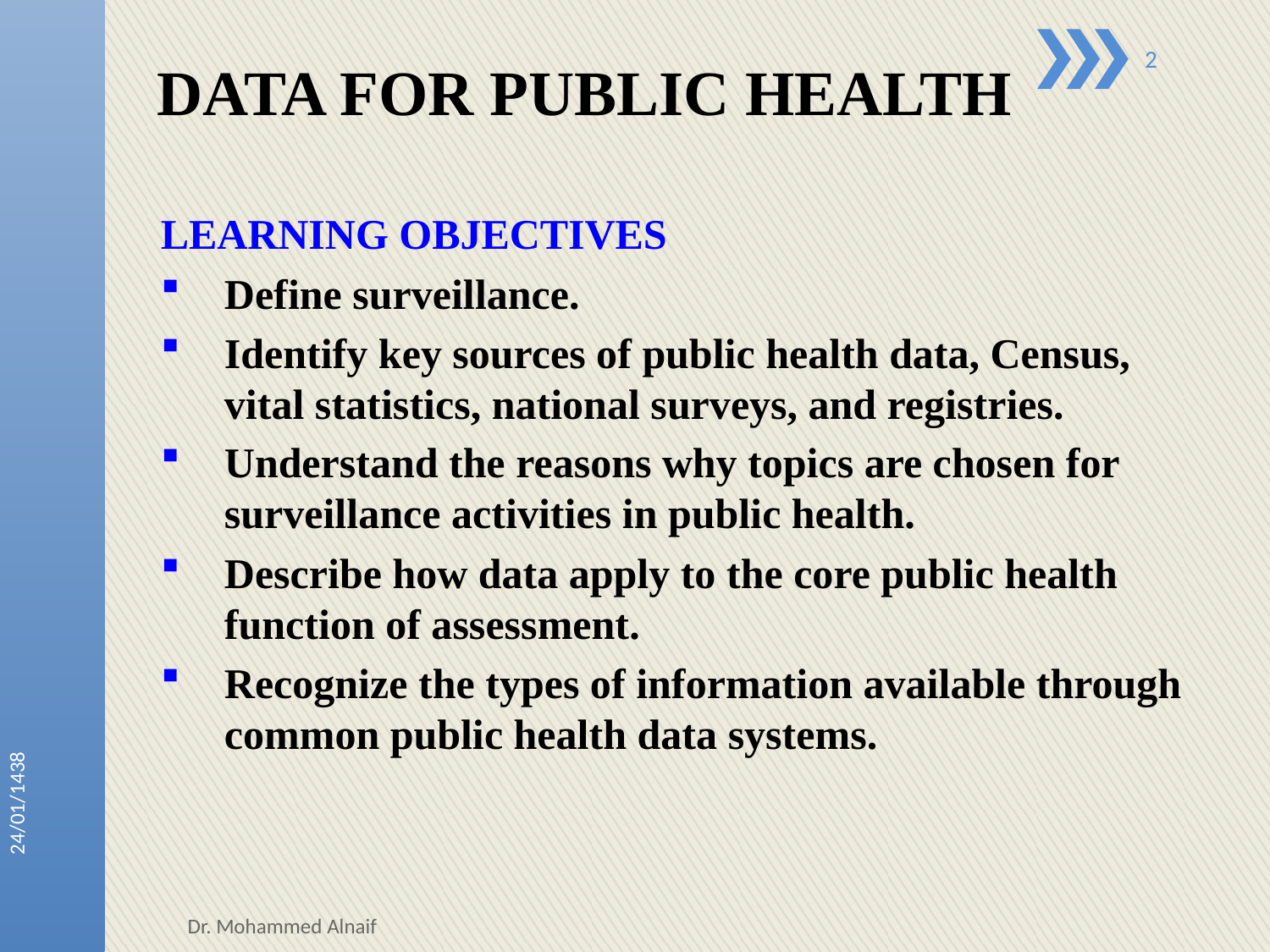

# DATA FOR PUBLIC HEALTH
2
LEARNING OBJECTIVES
Define surveillance.
Identify key sources of public health data, Census, vital statistics, national surveys, and registries.
Understand the reasons why topics are chosen for surveillance activities in public health.
Describe how data apply to the core public health function of assessment.
Recognize the types of information available through common public health data systems.

24/01/1438
Dr. Mohammed Alnaif